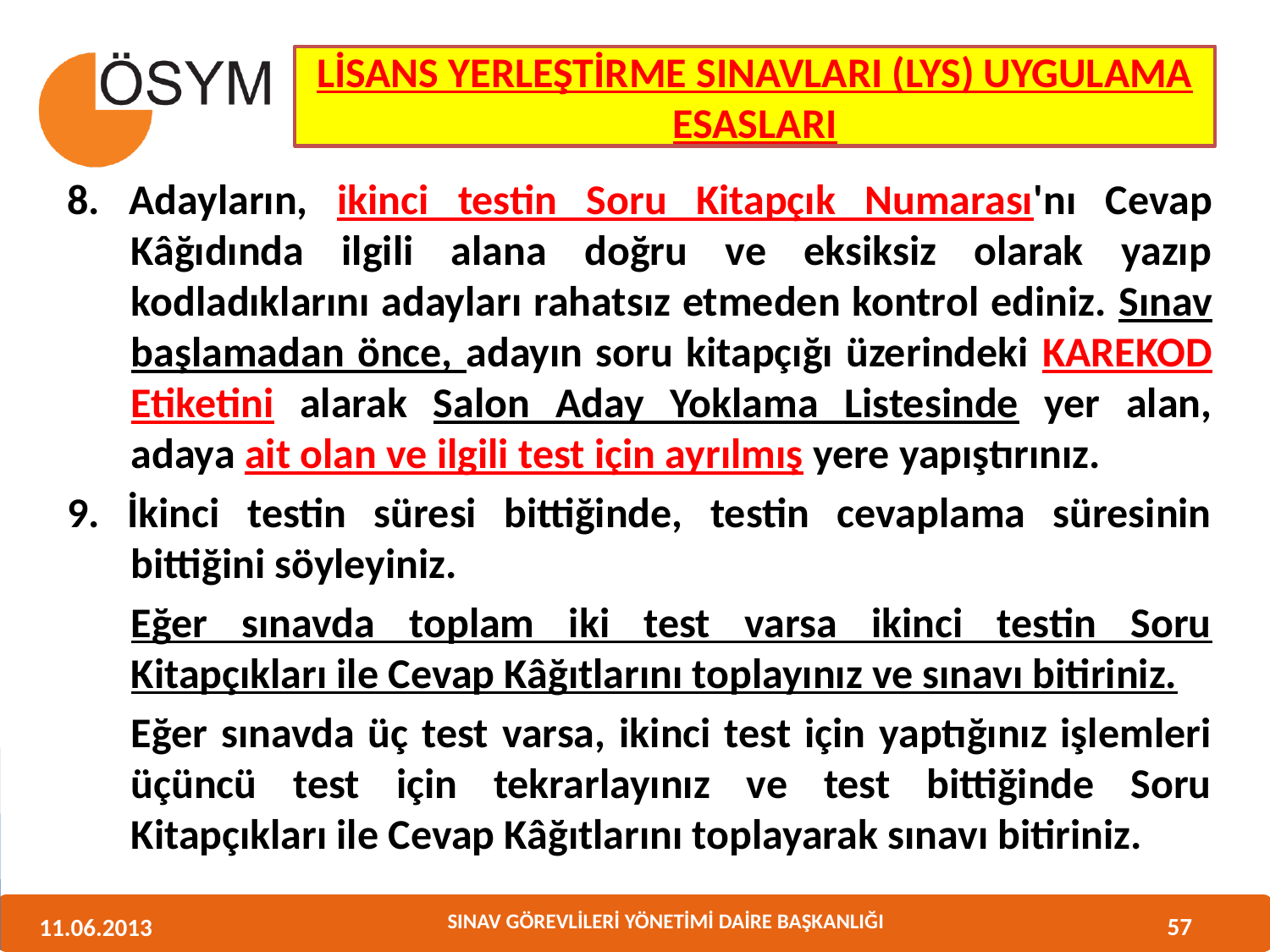

LİSANS YERLEŞTİRME SINAVLARI (LYS) UYGULAMA ESASLARI
8. Adayların, ikinci testin Soru Kitapçık Numarası'nı Cevap Kâğıdında ilgili alana doğru ve eksiksiz olarak yazıp kodladıklarını adayları rahatsız etmeden kontrol ediniz. Sınav başlamadan önce, adayın soru kitapçığı üzerindeki KAREKOD Etiketini alarak Salon Aday Yoklama Listesinde yer alan, adaya ait olan ve ilgili test için ayrılmış yere yapıştırınız.
9. İkinci testin süresi bittiğinde, testin cevaplama süresinin bittiğini söyleyiniz.
	Eğer sınavda toplam iki test varsa ikinci testin Soru Kitapçıkları ile Cevap Kâğıtlarını toplayınız ve sınavı bitiriniz.
	Eğer sınavda üç test varsa, ikinci test için yaptığınız işlemleri üçüncü test için tekrarlayınız ve test bittiğinde Soru Kitapçıkları ile Cevap Kâğıtlarını toplayarak sınavı bitiriniz.
57
11.06.2013